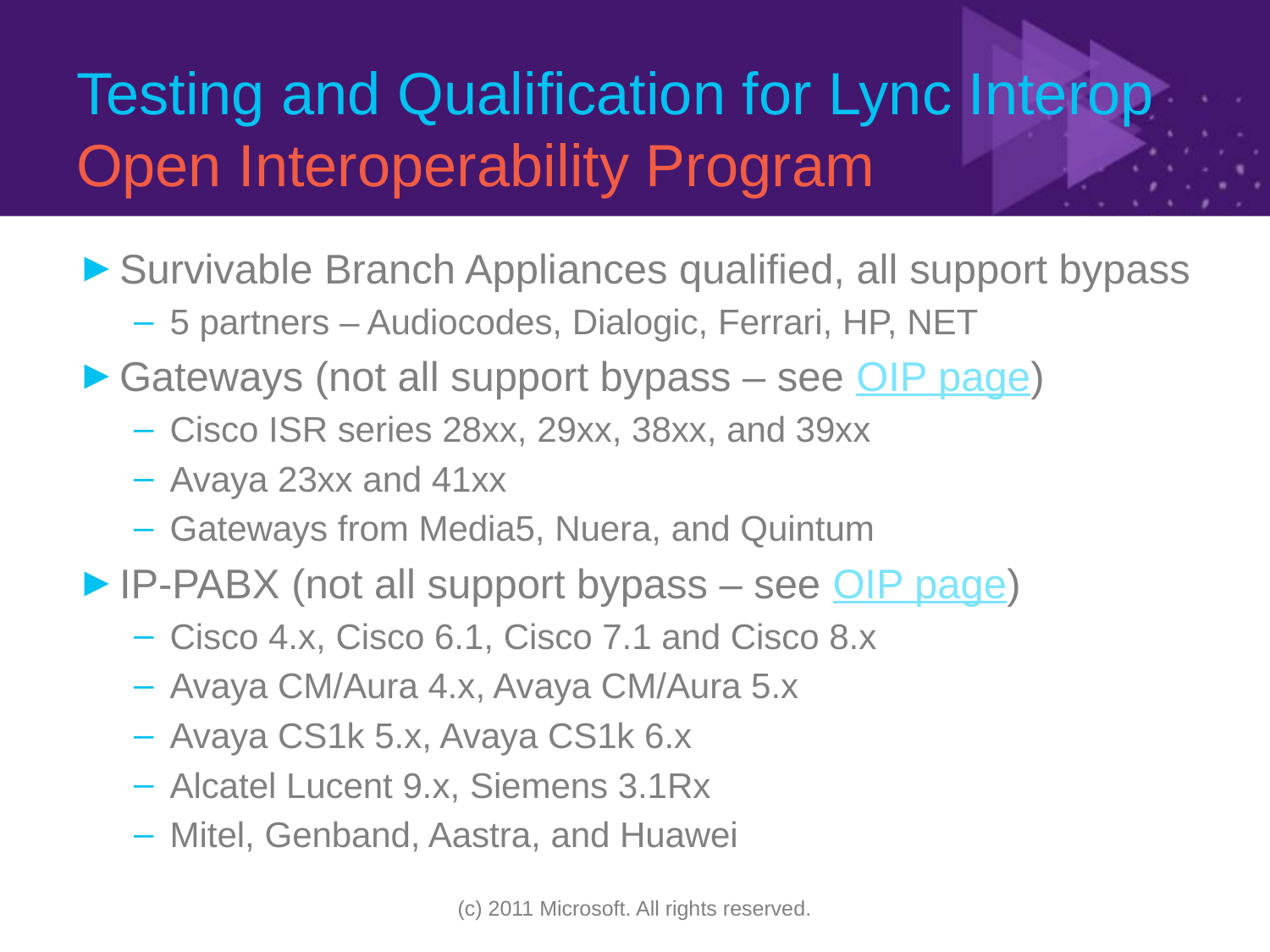

# Testing and Qualification for Lync Interop Open Interoperability Program
Survivable Branch Appliances qualified, all support bypass
5 partners – Audiocodes, Dialogic, Ferrari, HP, NET
Gateways (not all support bypass – see OIP page)
Cisco ISR series 28xx, 29xx, 38xx, and 39xx
Avaya 23xx and 41xx
Gateways from Media5, Nuera, and Quintum
IP-PABX (not all support bypass – see OIP page)
Cisco 4.x, Cisco 6.1, Cisco 7.1 and Cisco 8.x
Avaya CM/Aura 4.x, Avaya CM/Aura 5.x
Avaya CS1k 5.x, Avaya CS1k 6.x
Alcatel Lucent 9.x, Siemens 3.1Rx
Mitel, Genband, Aastra, and Huawei
(c) 2011 Microsoft. All rights reserved.